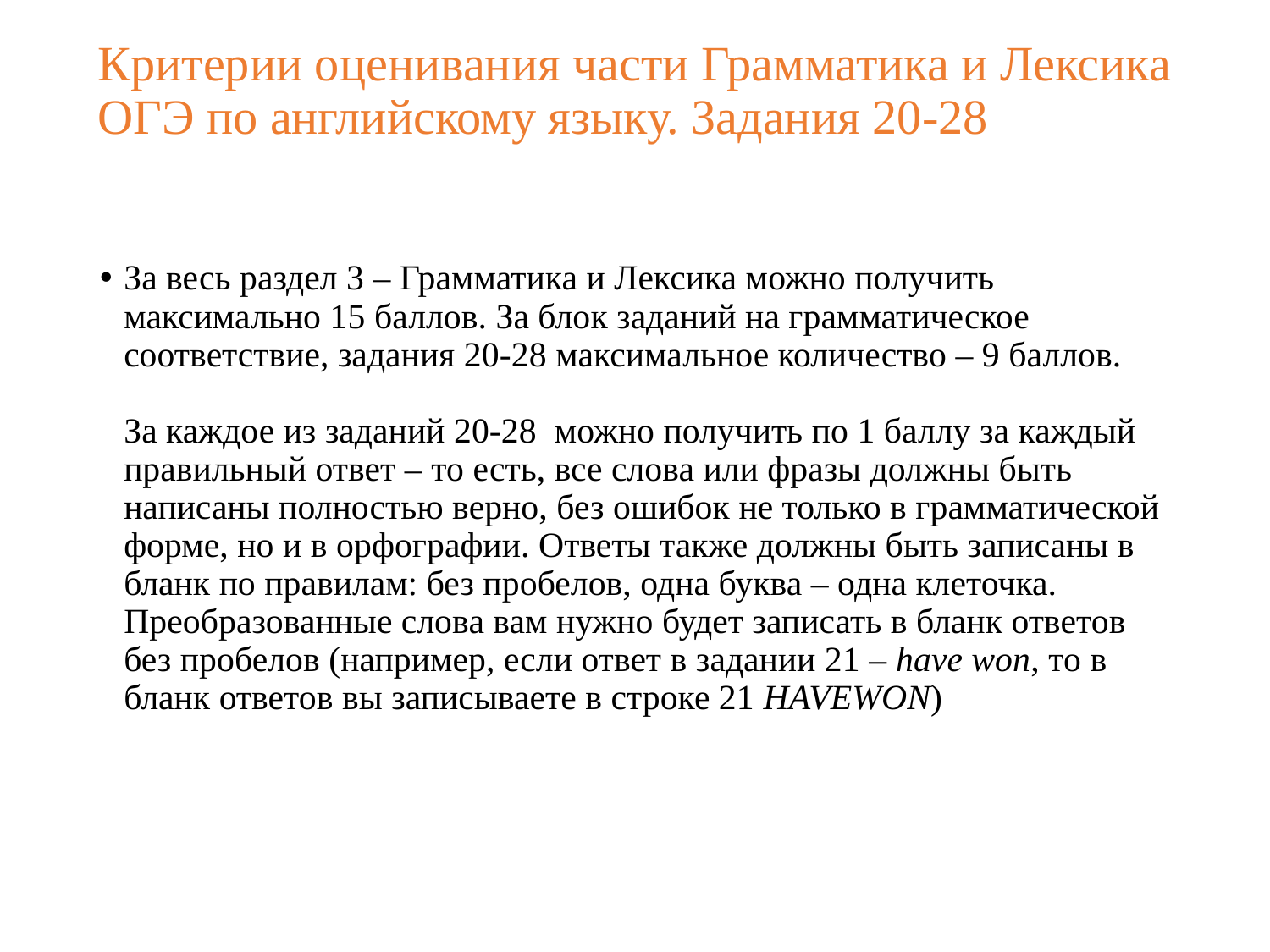

# Критерии оценивания части Грамматика и Лексика ОГЭ по английскому языку. Задания 20-28
За весь раздел 3 – Грамматика и Лексика можно получить максимально 15 баллов. За блок заданий на грамматическое соответствие, задания 20-28 максимальное количество – 9 баллов.
За каждое из заданий 20-28  можно получить по 1 баллу за каждый правильный ответ – то есть, все слова или фразы должны быть написаны полностью верно, без ошибок не только в грамматической форме, но и в орфографии. Ответы также должны быть записаны в бланк по правилам: без пробелов, одна буква – одна клеточка. Преобразованные слова вам нужно будет записать в бланк ответов без пробелов (например, если ответ в задании 21 – have won, то в бланк ответов вы записываете в строке 21 HAVEWON)